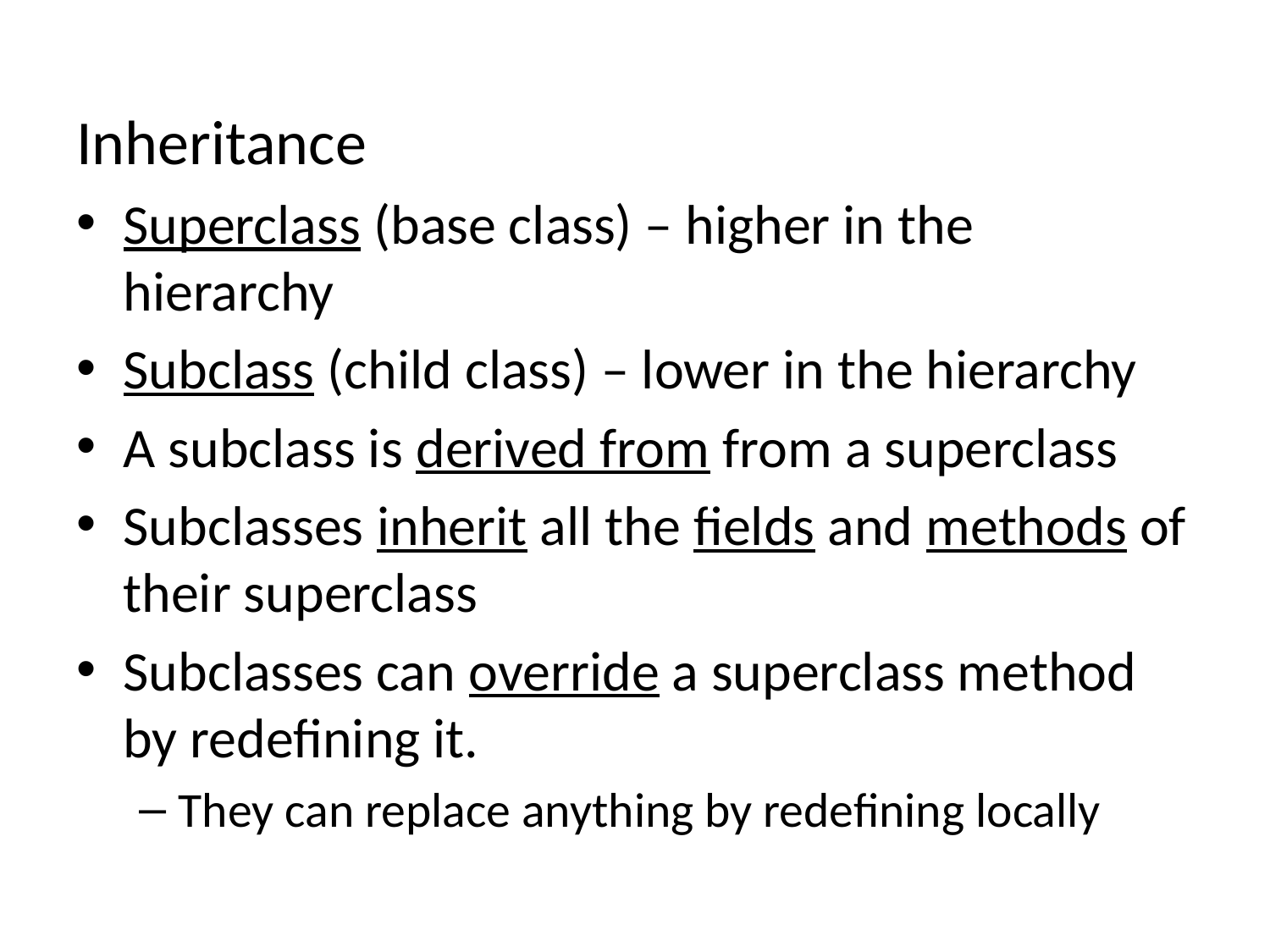

Inheritance
Superclass (base class) – higher in the hierarchy
Subclass (child class) – lower in the hierarchy
A subclass is derived from from a superclass
Subclasses inherit all the fields and methods of their superclass
Subclasses can override a superclass method by redefining it.
They can replace anything by redefining locally